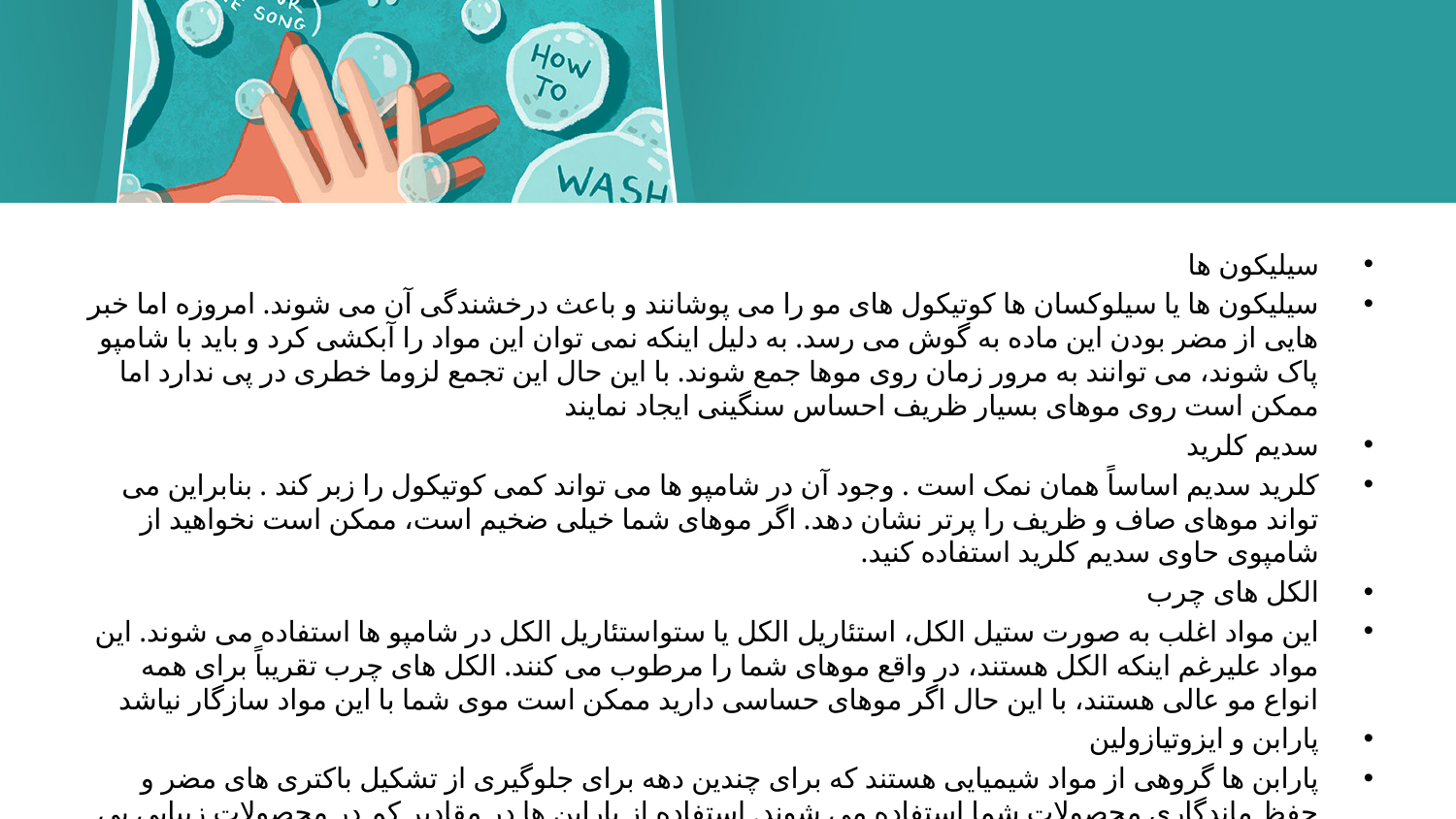

#
سیلیکون ها
سیلیکون ها یا سیلوکسان ها کوتیکول های مو را می پوشانند و باعث درخشندگی آن می شوند. امروزه اما خبر هایی از مضر بودن این ماده به گوش می رسد. به دلیل اینکه نمی توان این مواد را آبکشی کرد و باید با شامپو پاک شوند، می توانند به مرور زمان روی موها جمع شوند. با این حال این تجمع لزوما خطری در پی ندارد اما ممکن است روی موهای بسیار ظریف احساس سنگینی ایجاد نمایند
سدیم کلرید
کلرید سدیم اساساً همان نمک است . وجود آن در شامپو ها می تواند کمی کوتیکول را زبر کند . بنابراین می تواند موهای صاف و ظریف را پرتر نشان دهد. اگر موهای شما خیلی ضخیم است، ممکن است نخواهید از شامپوی حاوی سدیم کلرید استفاده کنید.
الکل های چرب
این مواد اغلب به صورت ستیل الکل، استئاریل الکل یا ستواستئاریل الکل در شامپو ها استفاده می شوند. این مواد علیرغم اینکه الکل هستند، در واقع موهای شما را مرطوب می کنند. الکل های چرب تقریباً برای همه انواع مو عالی هستند، با این حال اگر موهای حساسی دارید ممکن است موی شما با این مواد سازگار نیاشد
پارابن و ایزوتیازولین
پارابن ها گروهی از مواد شیمیایی هستند که برای چندین دهه برای جلوگیری از تشکیل باکتری های مضر و حفظ ماندگاری محصولات شما استفاده می شوند. استفاده از پارابن ها در مقادیر کم در محصولات زیبایی بی خطر است. با این حال برخی از شوینده ها استفاده از سایر نگهدارنده ها مانند ایزوتیازولین را ترجیح می دهند